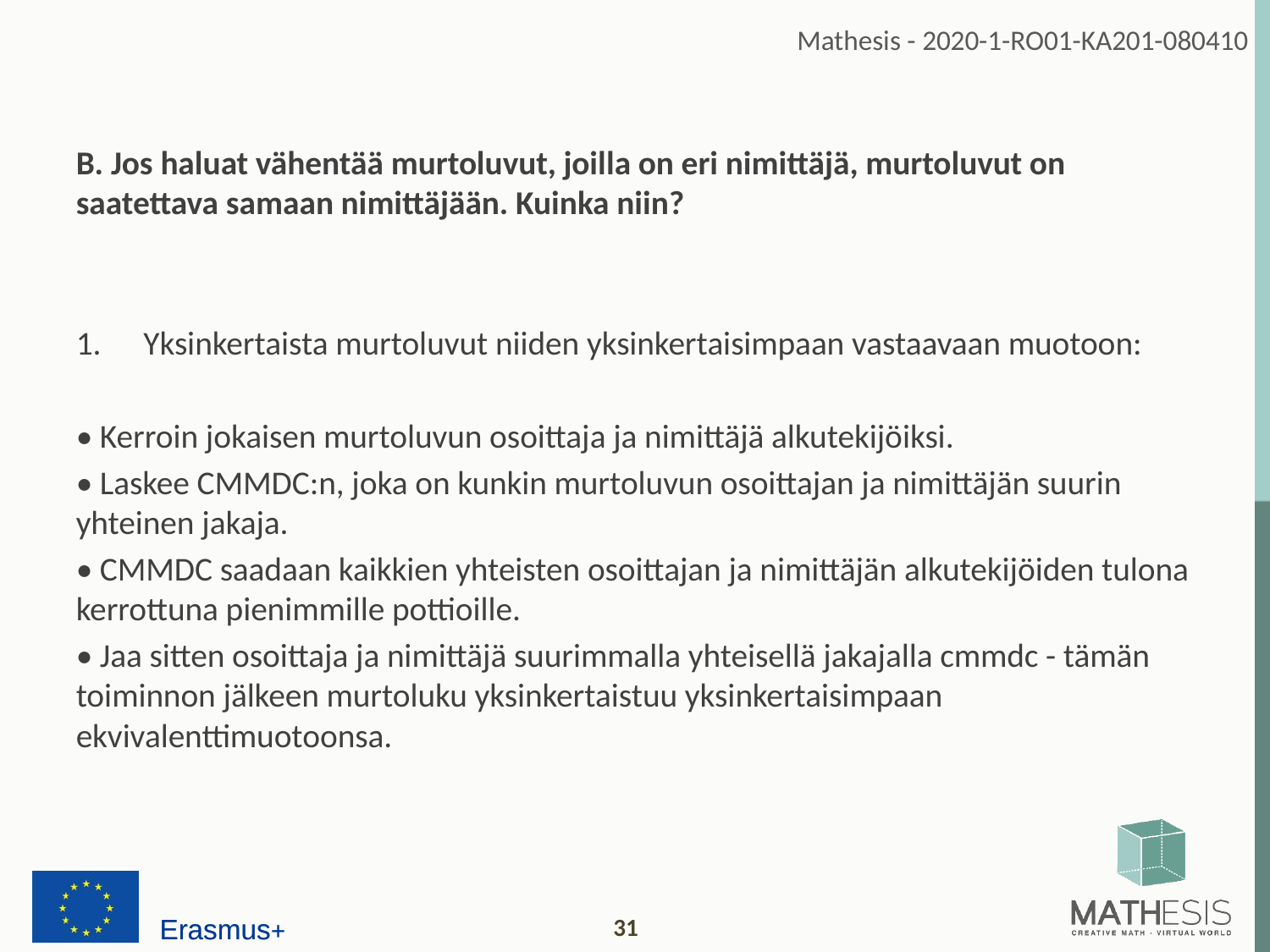

B. Jos haluat vähentää murtoluvut, joilla on eri nimittäjä, murtoluvut on saatettava samaan nimittäjään. Kuinka niin?

Yksinkertaista murtoluvut niiden yksinkertaisimpaan vastaavaan muotoon:

• Kerroin jokaisen murtoluvun osoittaja ja nimittäjä alkutekijöiksi.
• Laskee CMMDC:n, joka on kunkin murtoluvun osoittajan ja nimittäjän suurin yhteinen jakaja.
• CMMDC saadaan kaikkien yhteisten osoittajan ja nimittäjän alkutekijöiden tulona kerrottuna pienimmille pottioille.
• Jaa sitten osoittaja ja nimittäjä suurimmalla yhteisellä jakajalla cmmdc - tämän toiminnon jälkeen murtoluku yksinkertaistuu yksinkertaisimpaan ekvivalenttimuotoonsa.